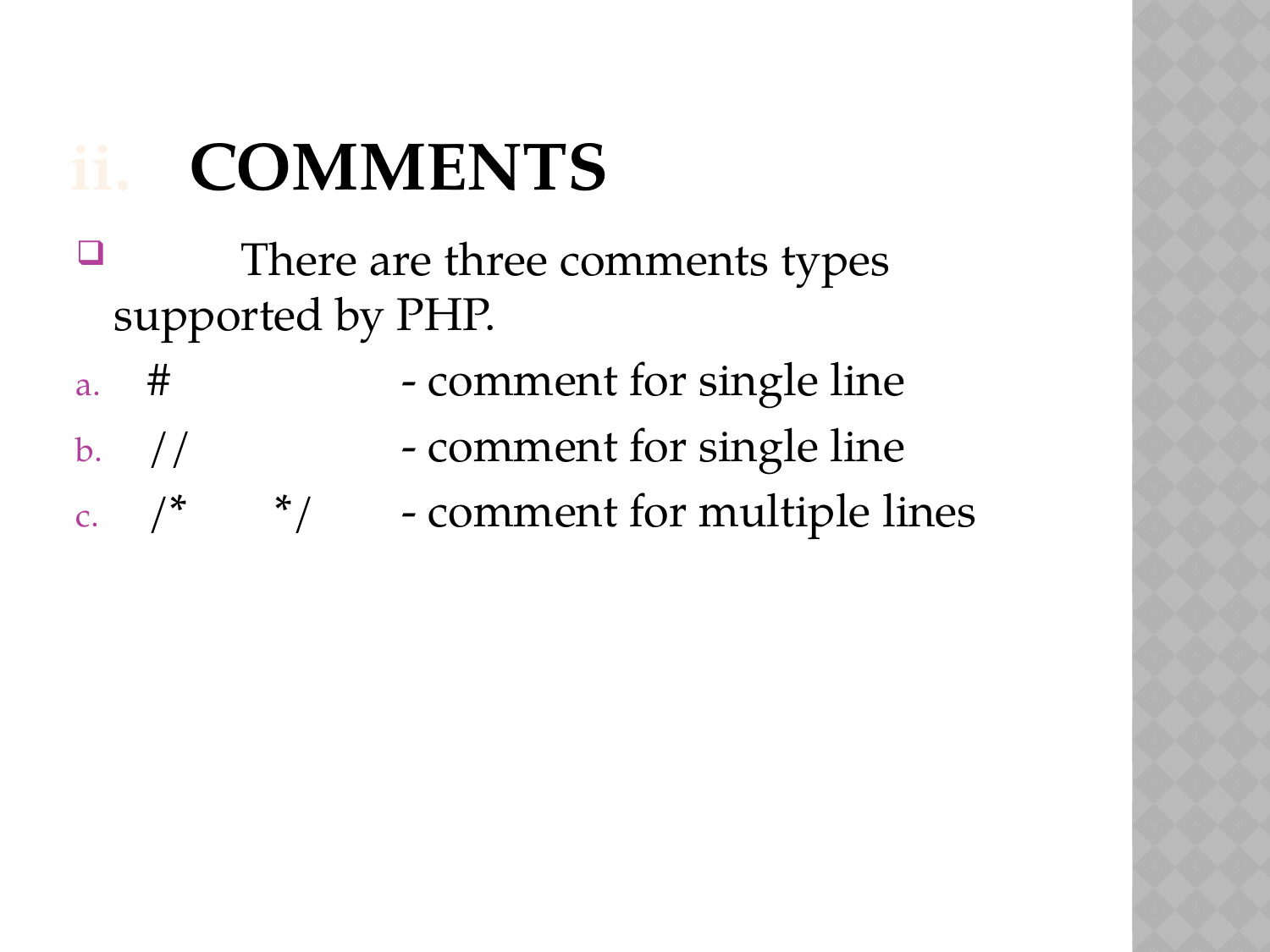

# Comments
	There are three comments types supported by PHP.
#  		- comment for single line
// 		- comment for single line
/*	*/ 	- comment for multiple lines